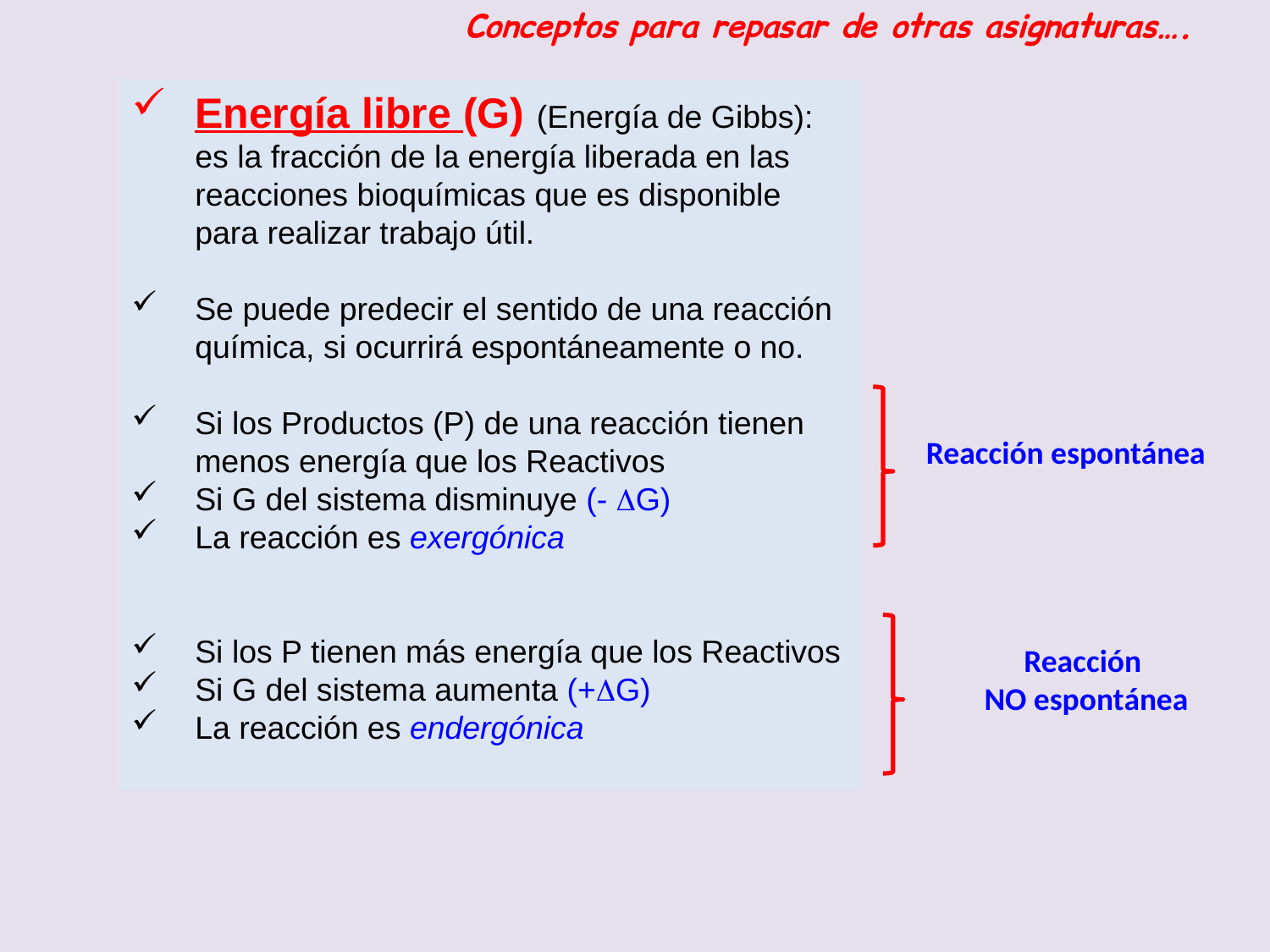

Conceptos para repasar de otras asignaturas….
Energía libre (G) (Energía de Gibbs): es la fracción de la energía liberada en las reacciones bioquímicas que es disponible para realizar trabajo útil.

Se puede predecir el sentido de una reacción química, si ocurrirá espontáneamente o no.

Si los Productos (P) de una reacción tienen menos energía que los Reactivos
Si G del sistema disminuye (- ΔG)
La reacción es exergónica

Si los P tienen más energía que los Reactivos
Si G del sistema aumenta (+ΔG)
La reacción es endergónica

Reacción espontánea

Reacción
NO espontánea